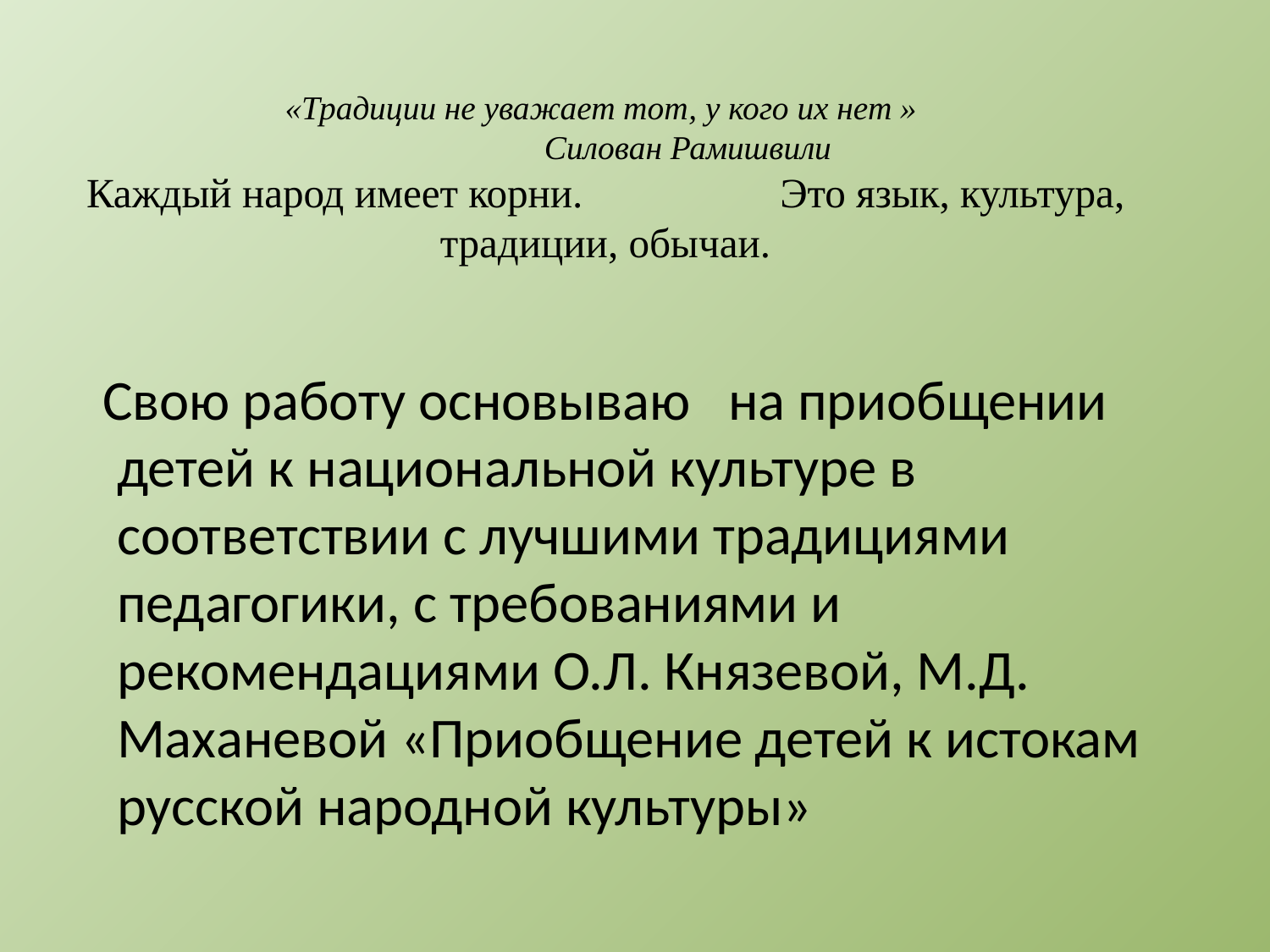

# «Традиции не уважает тот, у кого их нет » Силован Рамишвили Каждый народ имеет корни.                   Это язык, культура, традиции, обычаи.
   Свою работу основываю   на приобщении детей к национальной культуре в соответствии с лучшими традициями педагогики, с требованиями и рекомендациями О.Л. Князевой, М.Д. Маханевой «Приобщение детей к истокам русской народной культуры»